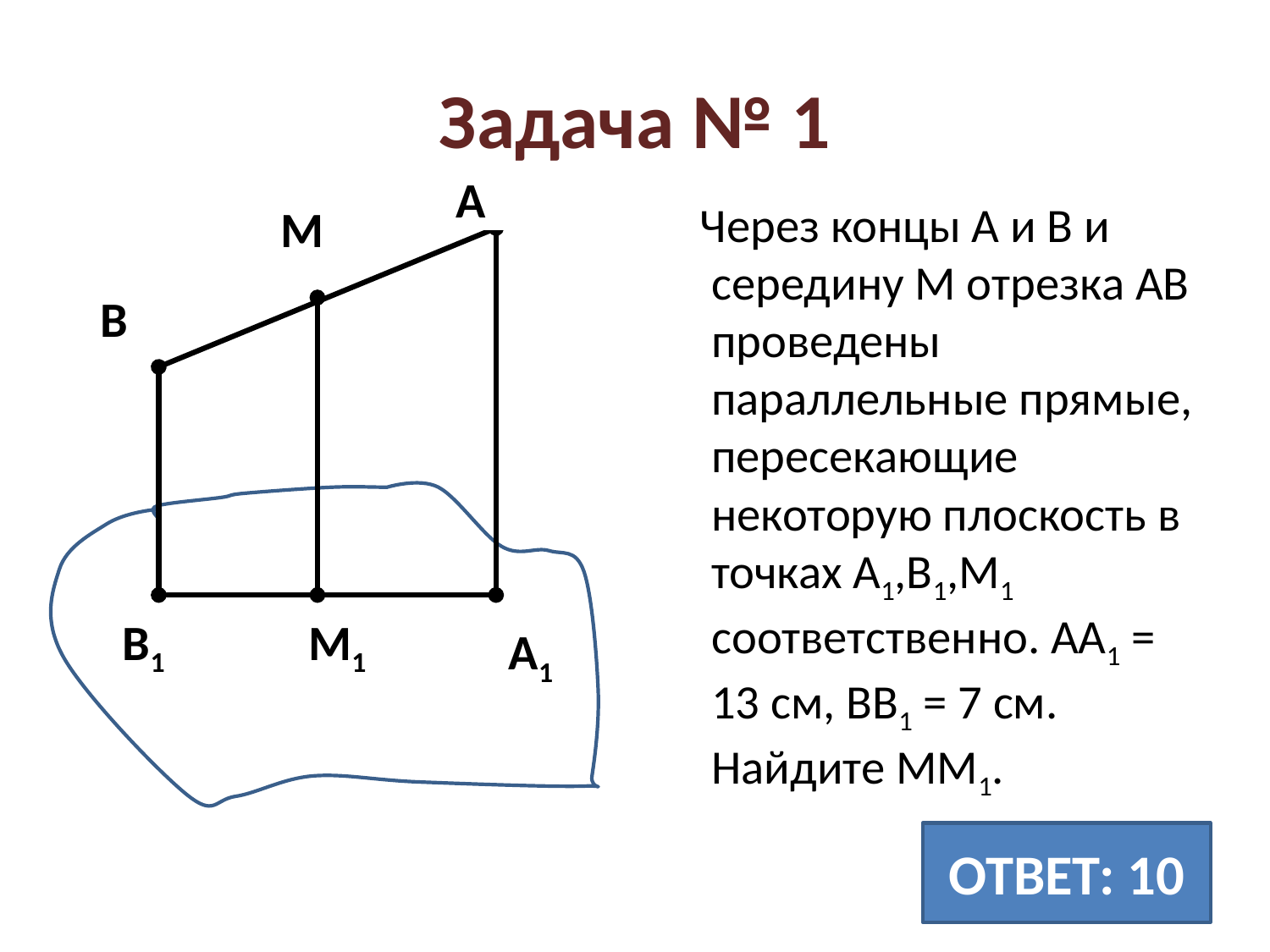

# Задача № 1
А
   Через концы А и В и середину М отрезка АВ проведены параллельные прямые, пересекающие некоторую плоскость в точках А1,В1,М1 соответственно. АА1 = 13 см, ВВ1 = 7 см. Найдите ММ1.

М
В

В1
М1
А1
ОТВЕТ: 10